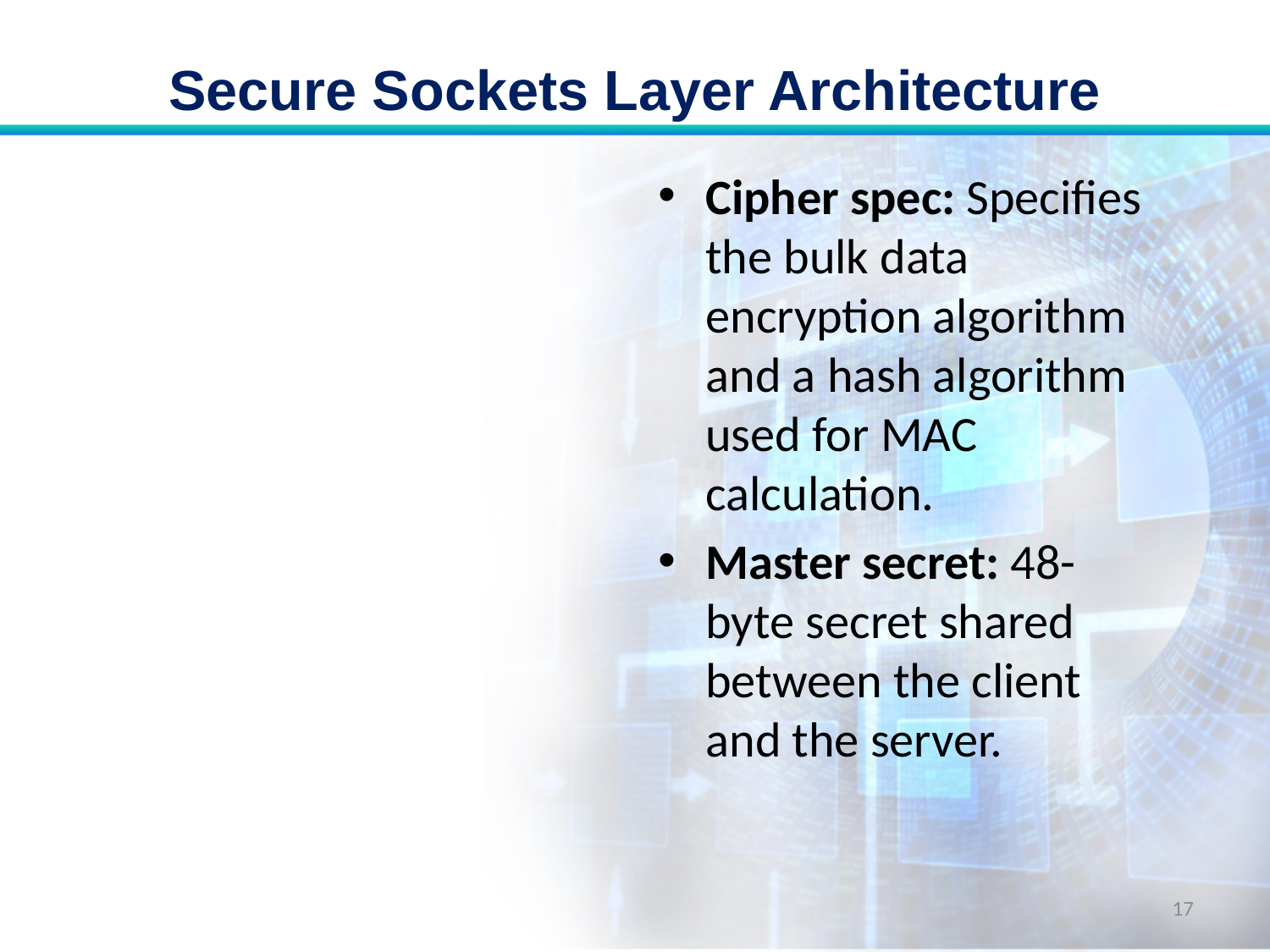

# Secure Sockets Layer Architecture
Cipher spec: Specifies the bulk data encryption algorithm and a hash algorithm used for MAC calculation.
Master secret: 48-byte secret shared between the client and the server.
17